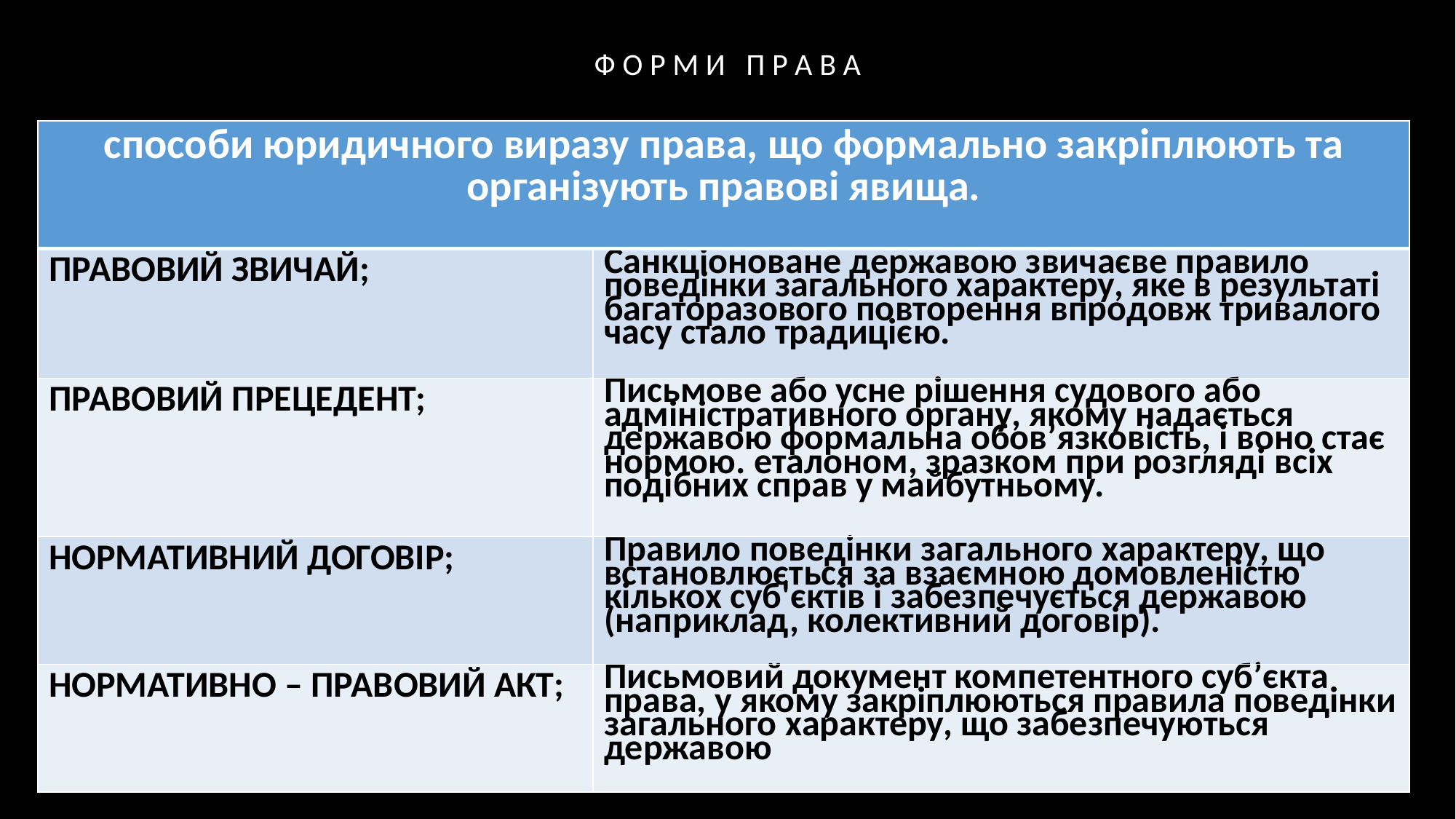

# Ф О Р М И   П Р А В А
| способи юридичного виразу права, що формально закріплюють та організують правові явища. |  |
| --- | --- |
| ПРАВОВИЙ ЗВИЧАЙ; | Санкціоноване державою звичаєве правило поведінки загального характеру, яке в результаті багаторазового повторення впродовж тривалого часу стало традицією. |
| ПРАВОВИЙ ПРЕЦЕДЕНТ; | Письмове або усне рішення судового або адміністративного органу, якому надається державою формальна обов’язковість, і воно стає нормою. еталоном, зразком при розгляді всіх подібних справ у майбутньому. |
| НОРМАТИВНИЙ ДОГОВІР; | Правило поведінки загального характеру, що встановлюється за взаємною домовленістю кількох суб'єктів і забезпечується державою (наприклад, колективний договір). |
| НОРМАТИВНО – ПРАВОВИЙ АКТ; | Письмовий документ компетентного суб’єкта права, у якому закріплюються правила поведінки загального характеру, що забезпечуються державою |